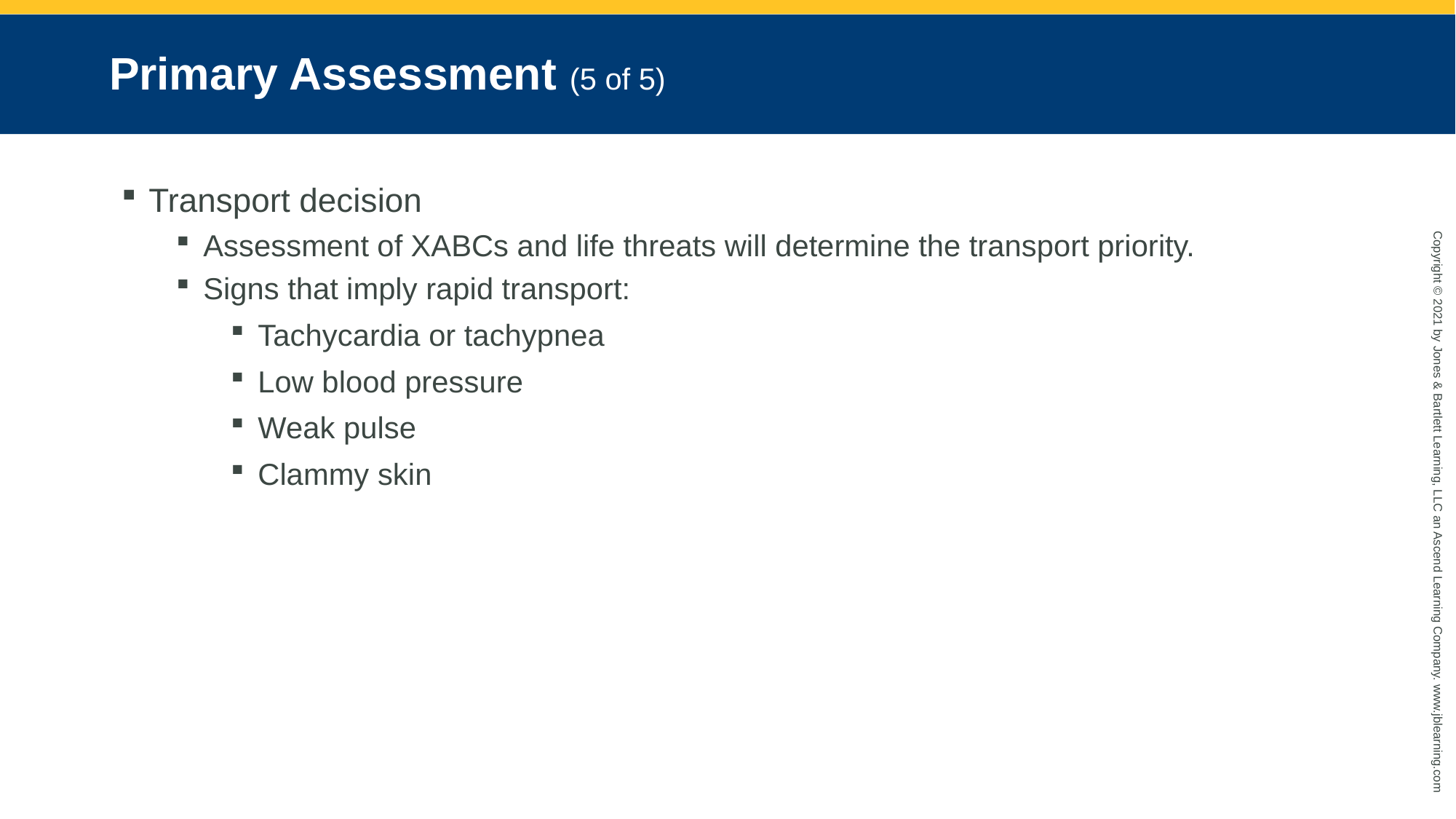

# Primary Assessment (5 of 5)
Transport decision
Assessment of XABCs and life threats will determine the transport priority.
Signs that imply rapid transport:
Tachycardia or tachypnea
Low blood pressure
Weak pulse
Clammy skin